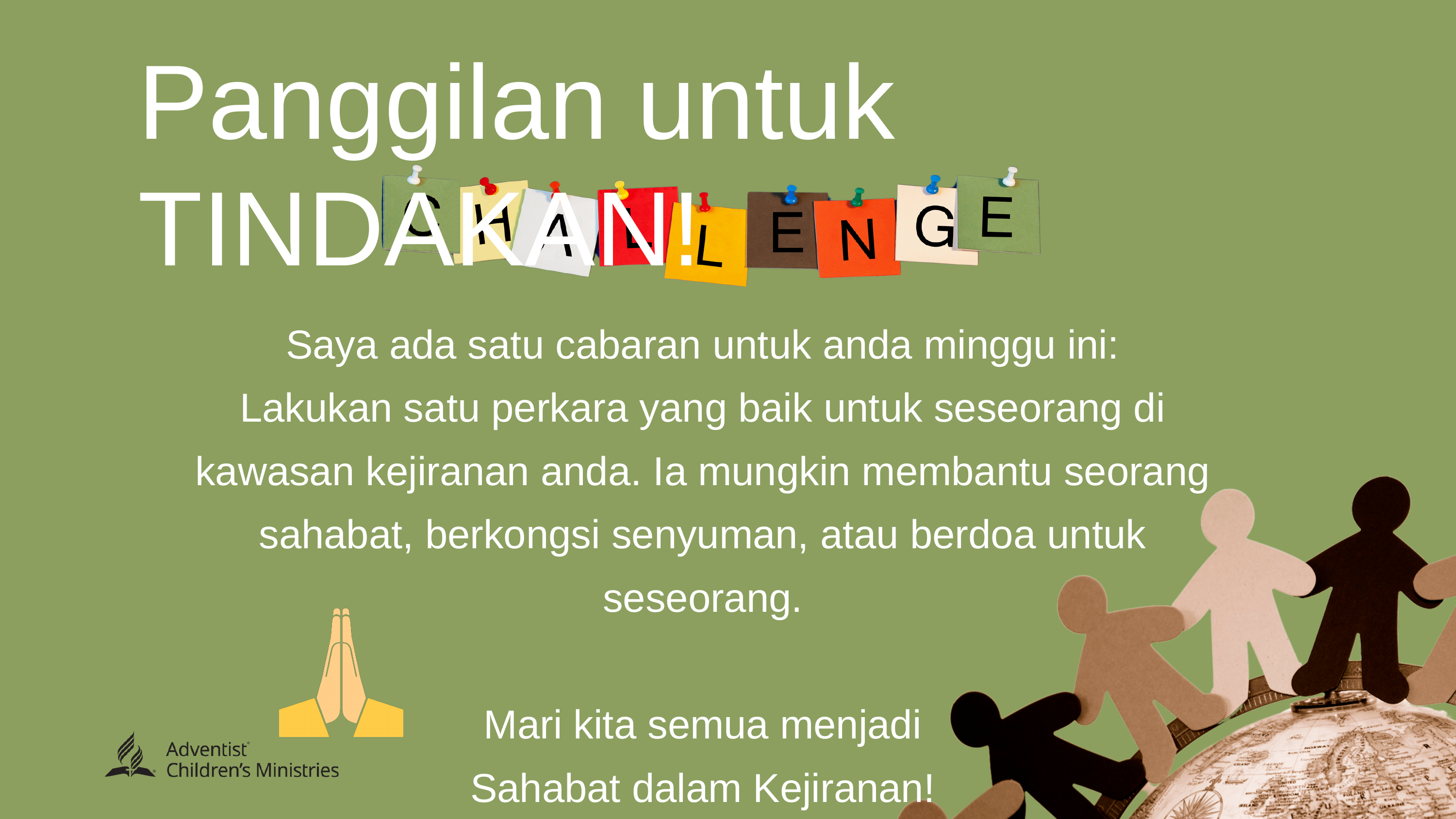

Panggilan untuk TINDAKAN!

Saya ada satu cabaran untuk anda minggu ini:
Lakukan satu perkara yang baik untuk seseorang di kawasan kejiranan anda. Ia mungkin membantu seorang sahabat, berkongsi senyuman, atau berdoa untuk seseorang.

Mari kita semua menjadi
Sahabat dalam Kejiranan!